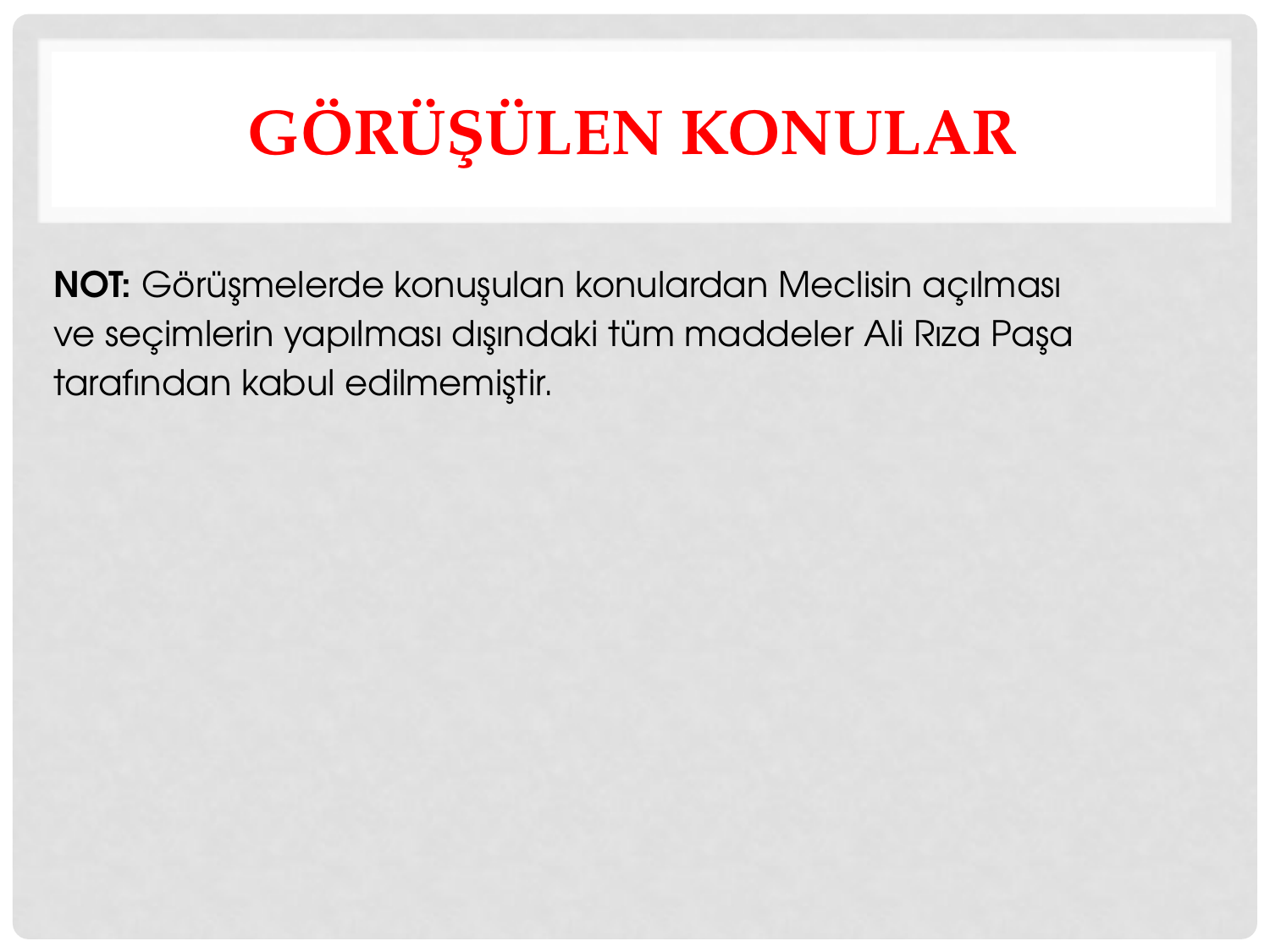

# GÖRÜŞÜLEN KONULAR

NOT: Görüşmelerde konuşulan konulardan Meclisin açılması
ve seçimlerin yapılması dışındaki tüm maddeler Ali Rıza Paşa
tarafından kabul edilmemiştir.